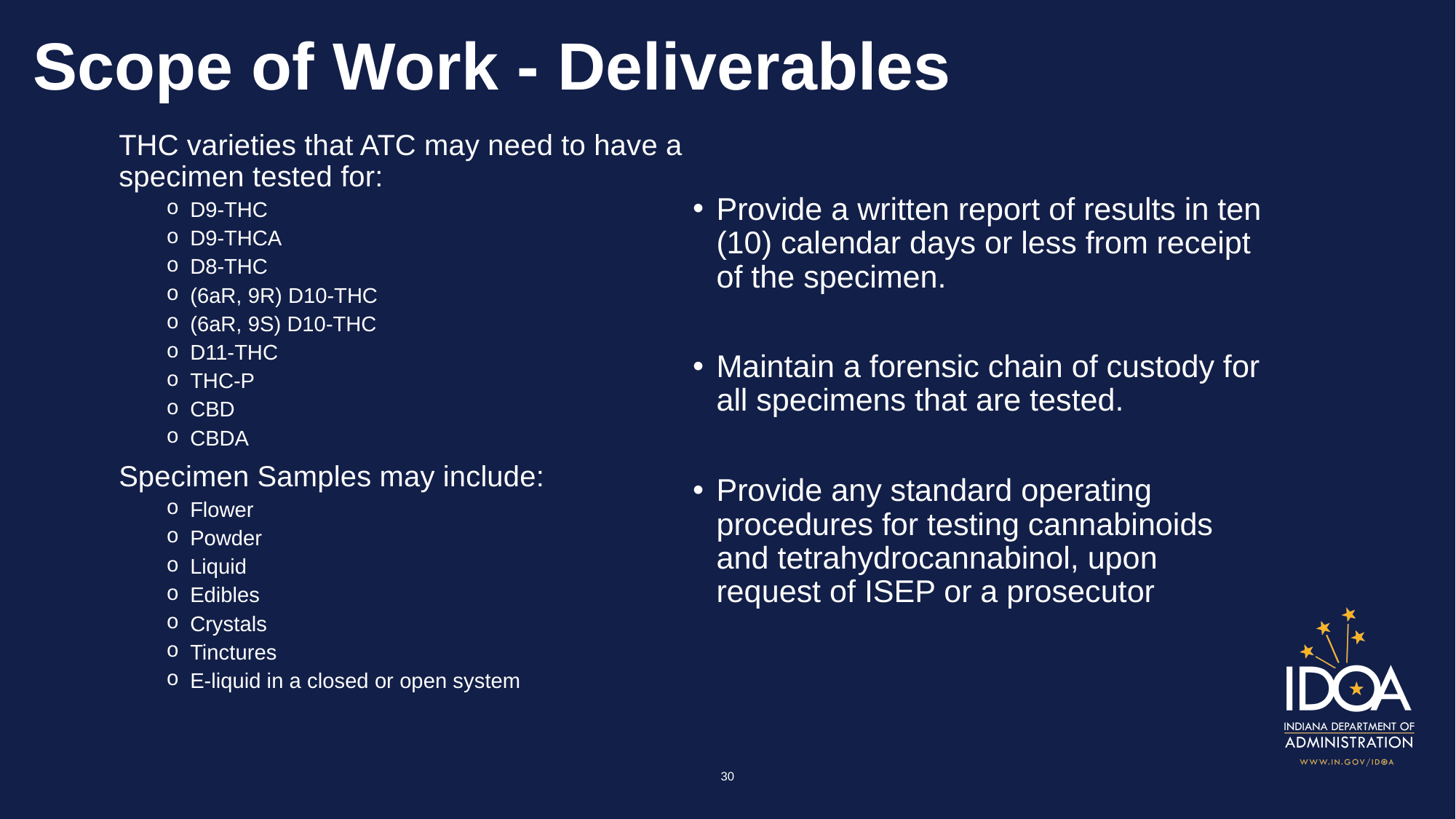

# Scope of Work - Deliverables
THC varieties that ATC may need to have a specimen tested for:
D9-THC
D9-THCA
D8-THC
(6aR, 9R) D10-THC
(6aR, 9S) D10-THC
D11-THC
THC-P
CBD
CBDA
Specimen Samples may include:
Flower
Powder
Liquid
Edibles
Crystals
Tinctures
E-liquid in a closed or open system

Provide a written report of results in ten (10) calendar days or less from receipt of the specimen.

Maintain a forensic chain of custody for all specimens that are tested.

Provide any standard operating procedures for testing cannabinoids and tetrahydrocannabinol, upon request of ISEP or a prosecutor

30